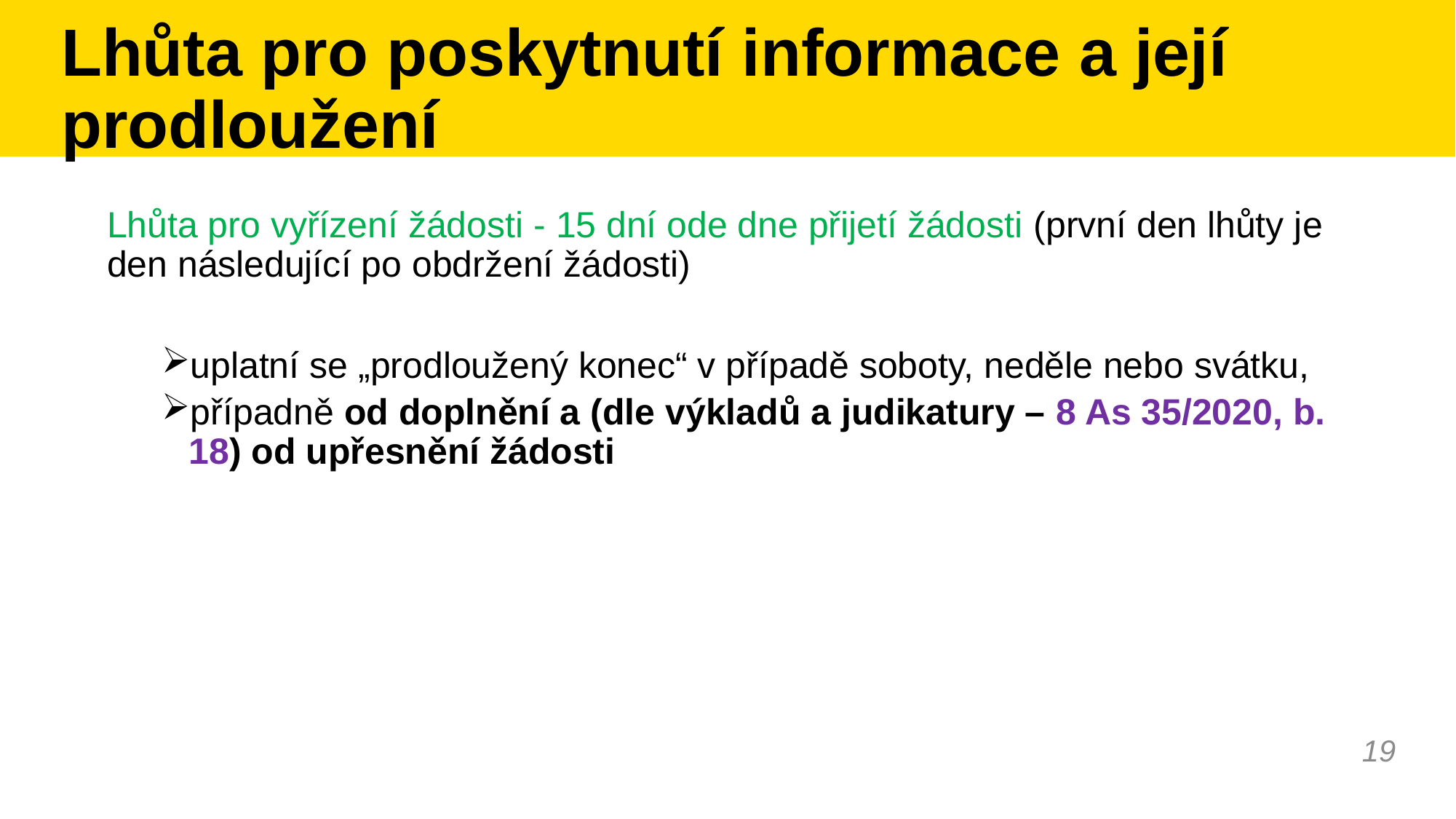

# Lhůta pro poskytnutí informace a její prodloužení
Lhůta pro vyřízení žádosti - 15 dní ode dne přijetí žádosti (první den lhůty je den následující po obdržení žádosti)

uplatní se „prodloužený konec“ v případě soboty, neděle nebo svátku,
případně od doplnění a (dle výkladů a judikatury – 8 As 35/2020, b. 18) od upřesnění žádosti

19